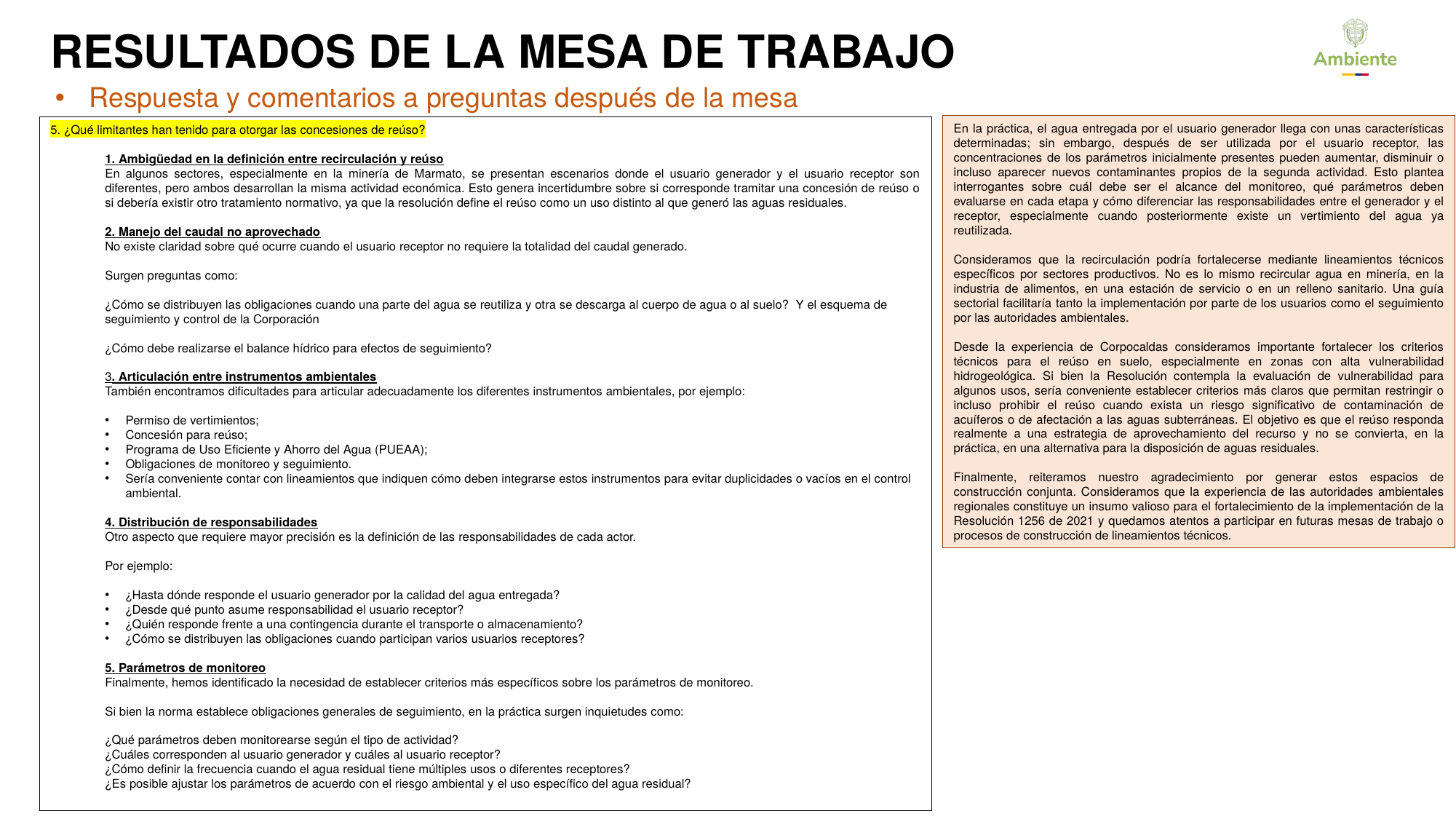

RESULTADOS DE LA MESA DE TRABAJO
Respuesta y comentarios a preguntas después de la mesa
En la práctica, el agua entregada por el usuario generador llega con unas características determinadas; sin embargo, después de ser utilizada por el usuario receptor, las concentraciones de los parámetros inicialmente presentes pueden aumentar, disminuir o incluso aparecer nuevos contaminantes propios de la segunda actividad. Esto plantea interrogantes sobre cuál debe ser el alcance del monitoreo, qué parámetros deben evaluarse en cada etapa y cómo diferenciar las responsabilidades entre el generador y el receptor, especialmente cuando posteriormente existe un vertimiento del agua ya reutilizada.

Consideramos que la recirculación podría fortalecerse mediante lineamientos técnicos específicos por sectores productivos. No es lo mismo recircular agua en minería, en la industria de alimentos, en una estación de servicio o en un relleno sanitario. Una guía sectorial facilitaría tanto la implementación por parte de los usuarios como el seguimiento por las autoridades ambientales.

Desde la experiencia de Corpocaldas consideramos importante fortalecer los criterios técnicos para el reúso en suelo, especialmente en zonas con alta vulnerabilidad hidrogeológica. Si bien la Resolución contempla la evaluación de vulnerabilidad para algunos usos, sería conveniente establecer criterios más claros que permitan restringir o incluso prohibir el reúso cuando exista un riesgo significativo de contaminación de acuíferos o de afectación a las aguas subterráneas. El objetivo es que el reúso responda realmente a una estrategia de aprovechamiento del recurso y no se convierta, en la práctica, en una alternativa para la disposición de aguas residuales.

Finalmente, reiteramos nuestro agradecimiento por generar estos espacios de construcción conjunta. Consideramos que la experiencia de las autoridades ambientales regionales constituye un insumo valioso para el fortalecimiento de la implementación de la Resolución 1256 de 2021 y quedamos atentos a participar en futuras mesas de trabajo o procesos de construcción de lineamientos técnicos.
5. ¿Qué limitantes han tenido para otorgar las concesiones de reúso?

1. Ambigüedad en la definición entre recirculación y reúso
En algunos sectores, especialmente en la minería de Marmato, se presentan escenarios donde el usuario generador y el usuario receptor son diferentes, pero ambos desarrollan la misma actividad económica. Esto genera incertidumbre sobre si corresponde tramitar una concesión de reúso o si debería existir otro tratamiento normativo, ya que la resolución define el reúso como un uso distinto al que generó las aguas residuales.

2. Manejo del caudal no aprovechado
No existe claridad sobre qué ocurre cuando el usuario receptor no requiere la totalidad del caudal generado.

Surgen preguntas como:

¿Cómo se distribuyen las obligaciones cuando una parte del agua se reutiliza y otra se descarga al cuerpo de agua o al suelo?  Y el esquema de seguimiento y control de la Corporación

¿Cómo debe realizarse el balance hídrico para efectos de seguimiento?

3. Articulación entre instrumentos ambientales
También encontramos dificultades para articular adecuadamente los diferentes instrumentos ambientales, por ejemplo:

Permiso de vertimientos;
Concesión para reúso;
Programa de Uso Eficiente y Ahorro del Agua (PUEAA);
Obligaciones de monitoreo y seguimiento.
Sería conveniente contar con lineamientos que indiquen cómo deben integrarse estos instrumentos para evitar duplicidades o vacíos en el control ambiental.

4. Distribución de responsabilidades
Otro aspecto que requiere mayor precisión es la definición de las responsabilidades de cada actor.

Por ejemplo:

¿Hasta dónde responde el usuario generador por la calidad del agua entregada?
¿Desde qué punto asume responsabilidad el usuario receptor?
¿Quién responde frente a una contingencia durante el transporte o almacenamiento?
¿Cómo se distribuyen las obligaciones cuando participan varios usuarios receptores?

5. Parámetros de monitoreo
Finalmente, hemos identificado la necesidad de establecer criterios más específicos sobre los parámetros de monitoreo.

Si bien la norma establece obligaciones generales de seguimiento, en la práctica surgen inquietudes como:

¿Qué parámetros deben monitorearse según el tipo de actividad?
¿Cuáles corresponden al usuario generador y cuáles al usuario receptor?
¿Cómo definir la frecuencia cuando el agua residual tiene múltiples usos o diferentes receptores?
¿Es posible ajustar los parámetros de acuerdo con el riesgo ambiental y el uso específico del agua residual?